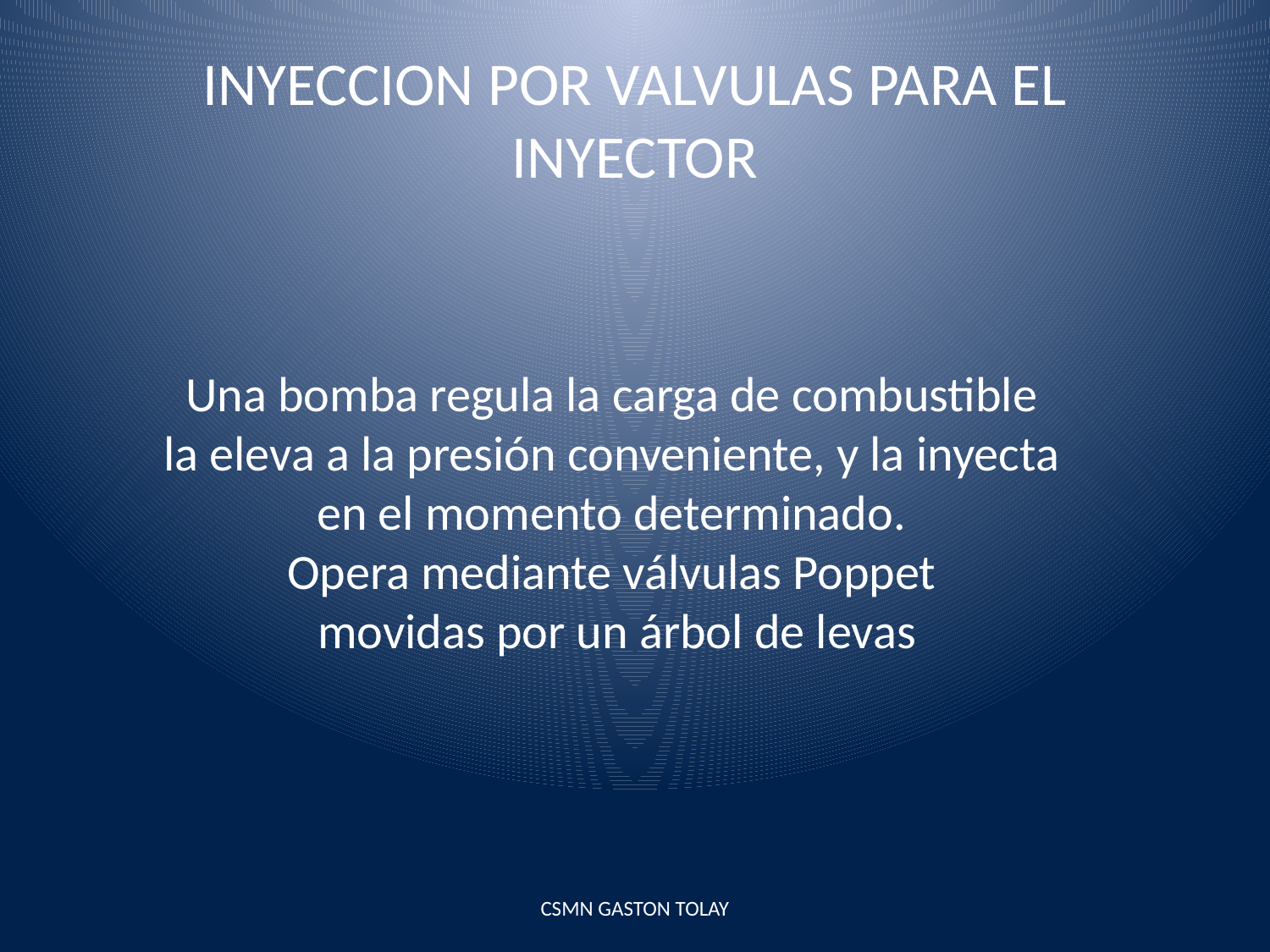

# INYECCION POR VALVULAS PARA EL INYECTOR
Una bomba regula la carga de combustible
 la eleva a la presión conveniente, y la inyecta
en el momento determinado.
Opera mediante válvulas Poppet
 movidas por un árbol de levas
CSMN GASTON TOLAY